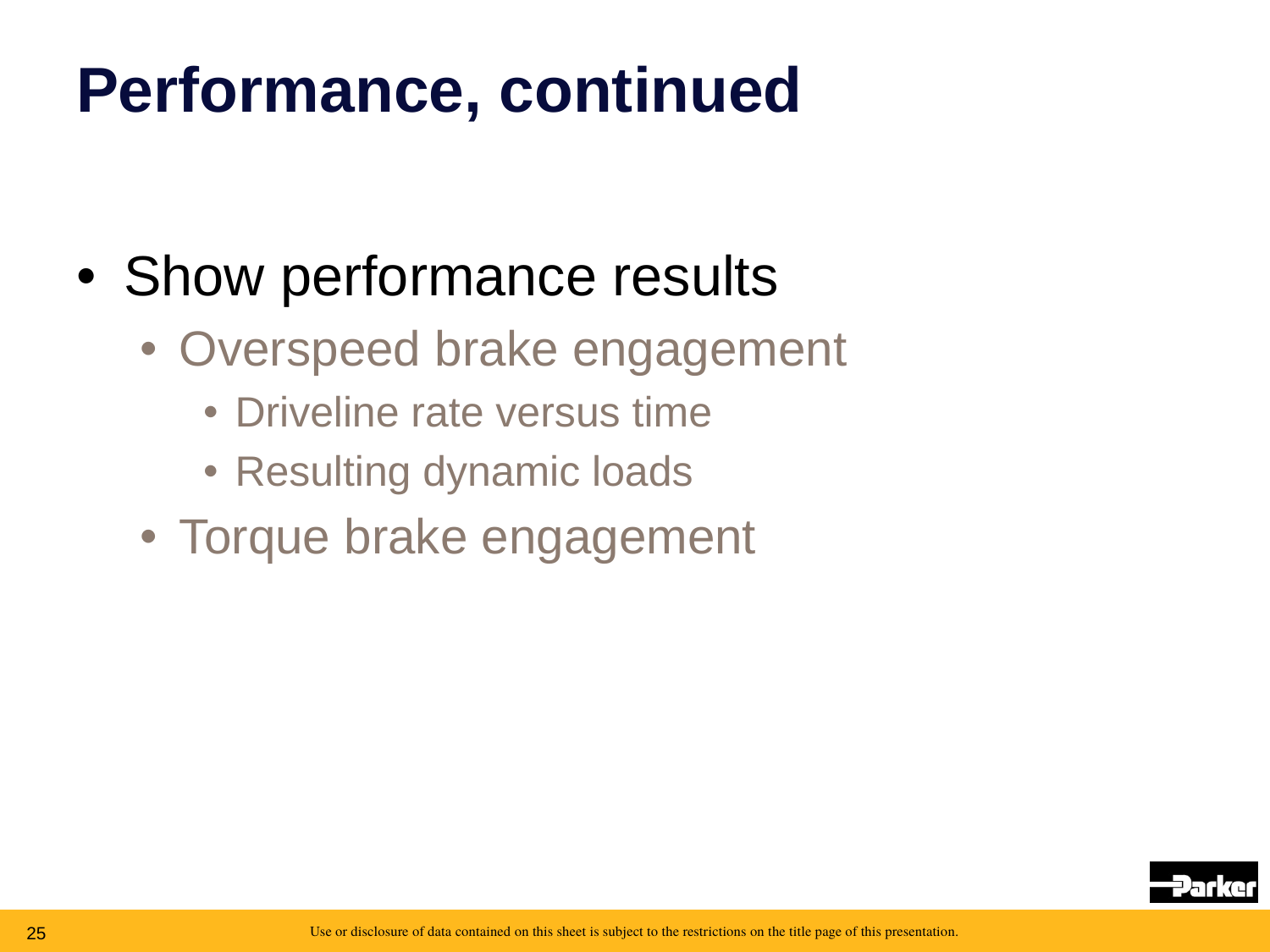

# Performance, continued
Show performance results
Overspeed brake engagement
Driveline rate versus time
Resulting dynamic loads
Torque brake engagement